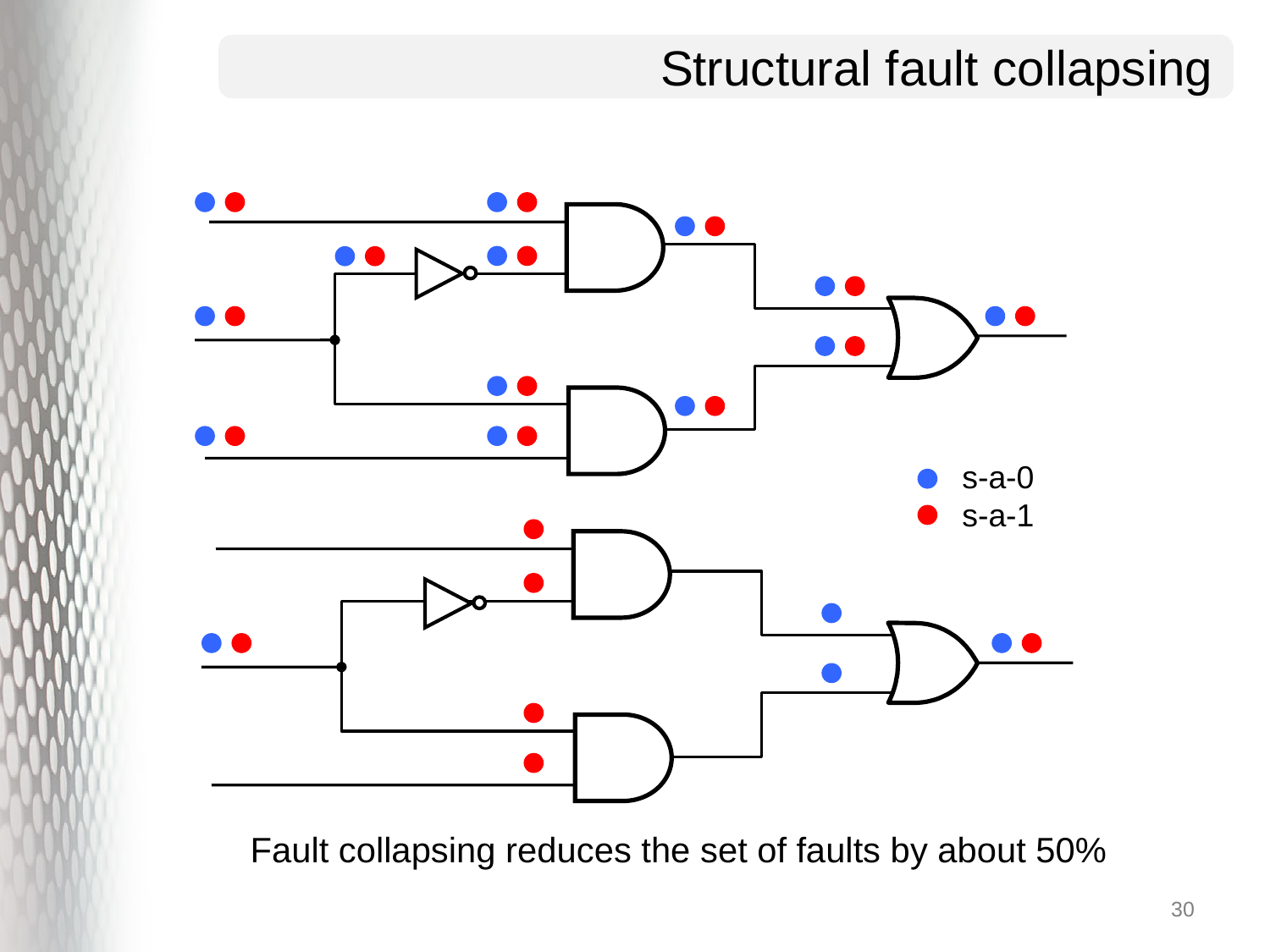

# Structural fault collapsing

s-a-0
s-a-1

Fault collapsing reduces the set of faults by about 50%